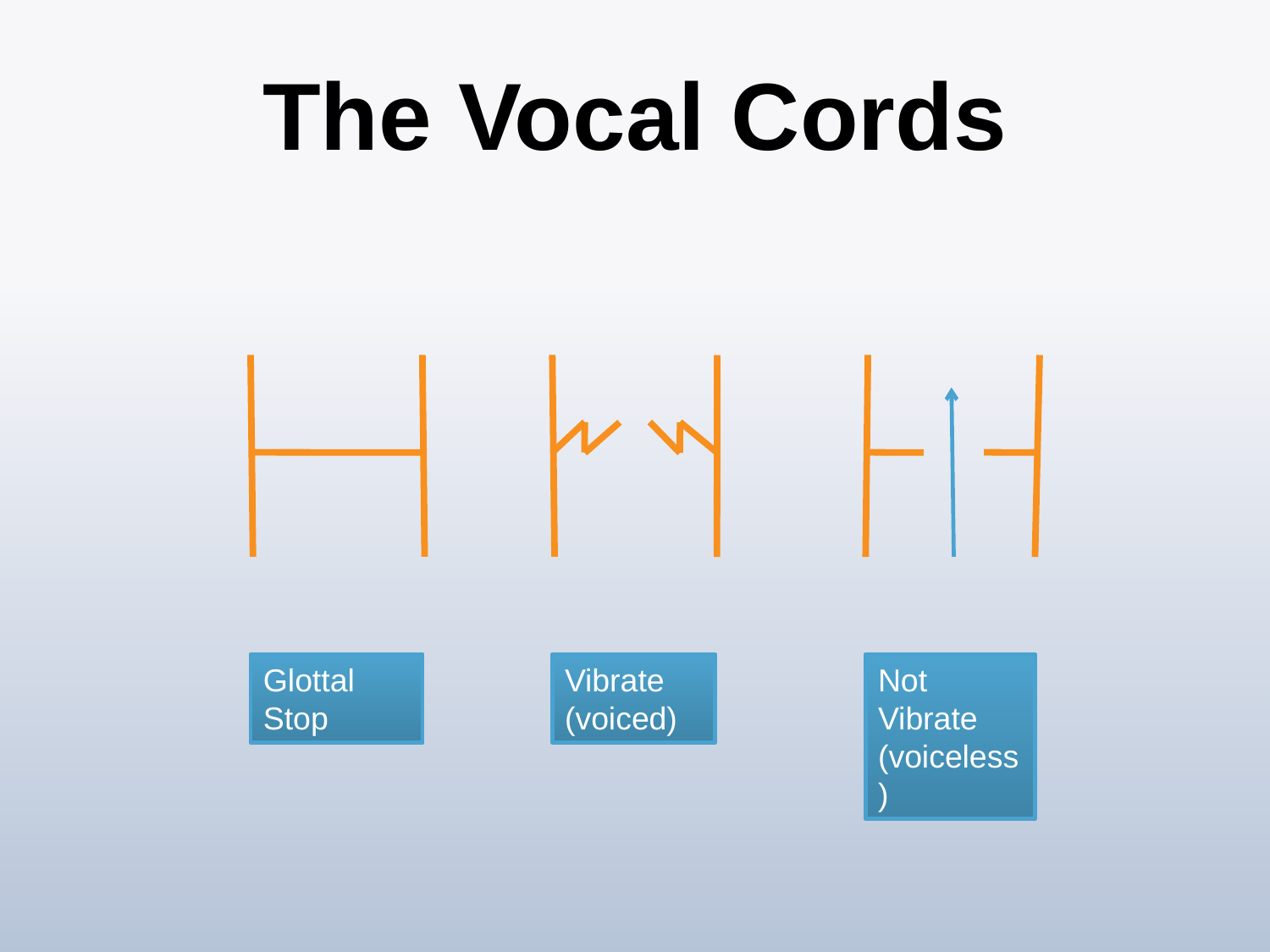

# The Vocal Cords

Glottal Stop
Vibrate (voiced)
Not Vibrate (voiceless)